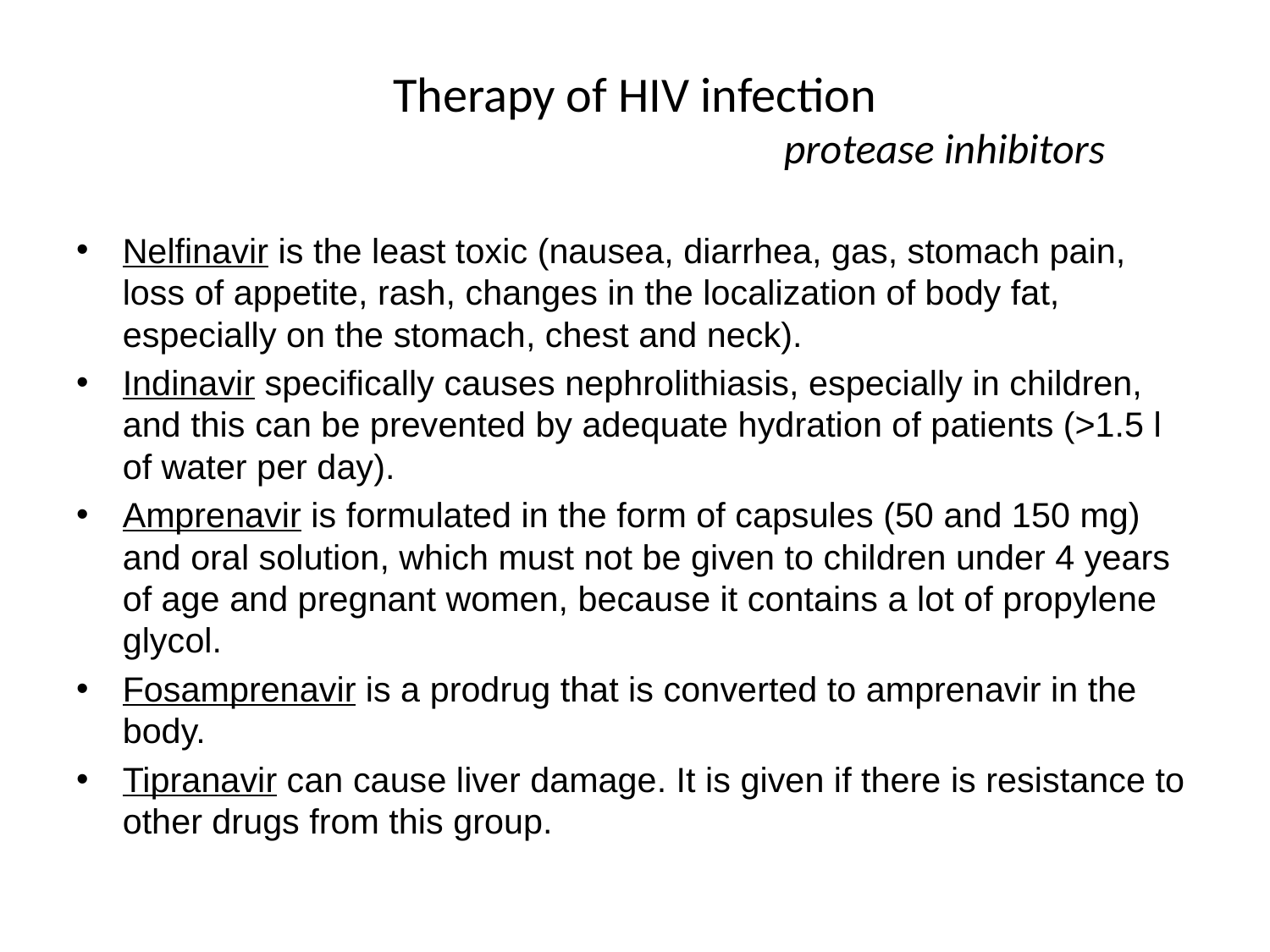

# Therapy of HIV infection protease inhibitors
Nelfinavir is the least toxic (nausea, diarrhea, gas, stomach pain, loss of appetite, rash, changes in the localization of body fat, especially on the stomach, chest and neck).
Indinavir specifically causes nephrolithiasis, especially in children, and this can be prevented by adequate hydration of patients (>1.5 l of water per day).
Amprenavir is formulated in the form of capsules (50 and 150 mg) and oral solution, which must not be given to children under 4 years of age and pregnant women, because it contains a lot of propylene glycol.
Fosamprenavir is a prodrug that is converted to amprenavir in the body.
Tipranavir can cause liver damage. It is given if there is resistance to other drugs from this group.